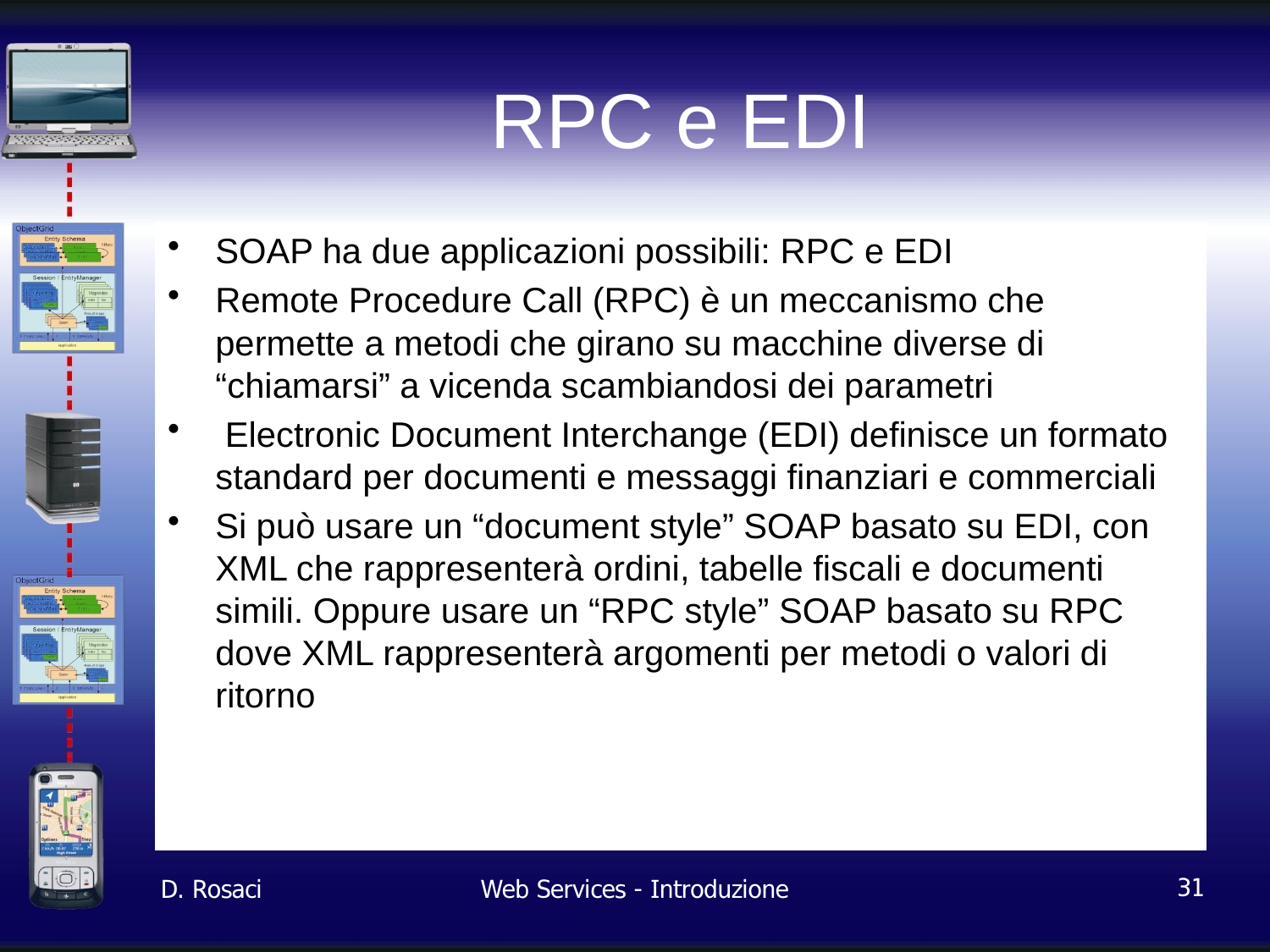

# RPC e EDI
SOAP ha due applicazioni possibili: RPC e EDI
Remote Procedure Call (RPC) è un meccanismo che permette a metodi che girano su macchine diverse di “chiamarsi” a vicenda scambiandosi dei parametri
 Electronic Document Interchange (EDI) definisce un formato standard per documenti e messaggi finanziari e commerciali
Si può usare un “document style” SOAP basato su EDI, con XML che rappresenterà ordini, tabelle fiscali e documenti simili. Oppure usare un “RPC style” SOAP basato su RPC dove XML rappresenterà argomenti per metodi o valori di ritorno
D. Rosaci
Web Services - Introduzione